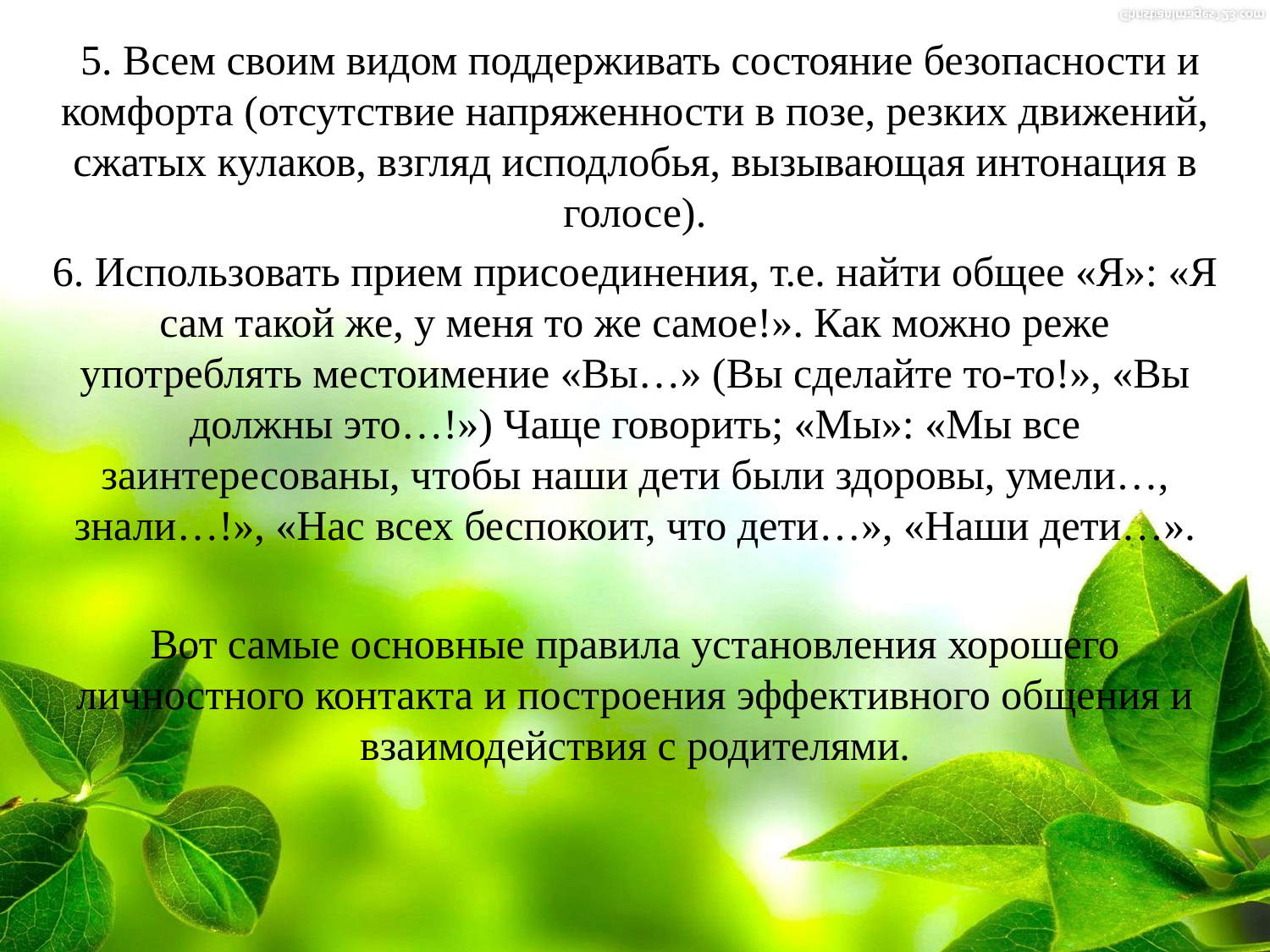

5. Всем своим видом поддерживать состояние безопасности и комфорта (отсутствие напряженности в позе, резких движений, сжатых кулаков, взгляд исподлобья, вызывающая интонация в голосе).
6. Использовать прием присоединения, т.е. найти общее «Я»: «Я сам такой же, у меня то же самое!». Как можно реже употреблять местоимение «Вы…» (Вы сделайте то-то!», «Вы должны это…!») Чаще говорить; «Мы»: «Мы все заинтересованы, чтобы наши дети были здоровы, умели…, знали…!», «Нас всех беспокоит, что дети…», «Наши дети…».

Вот самые основные правила установления хорошего личностного контакта и построения эффективного общения и взаимодействия с родителями.